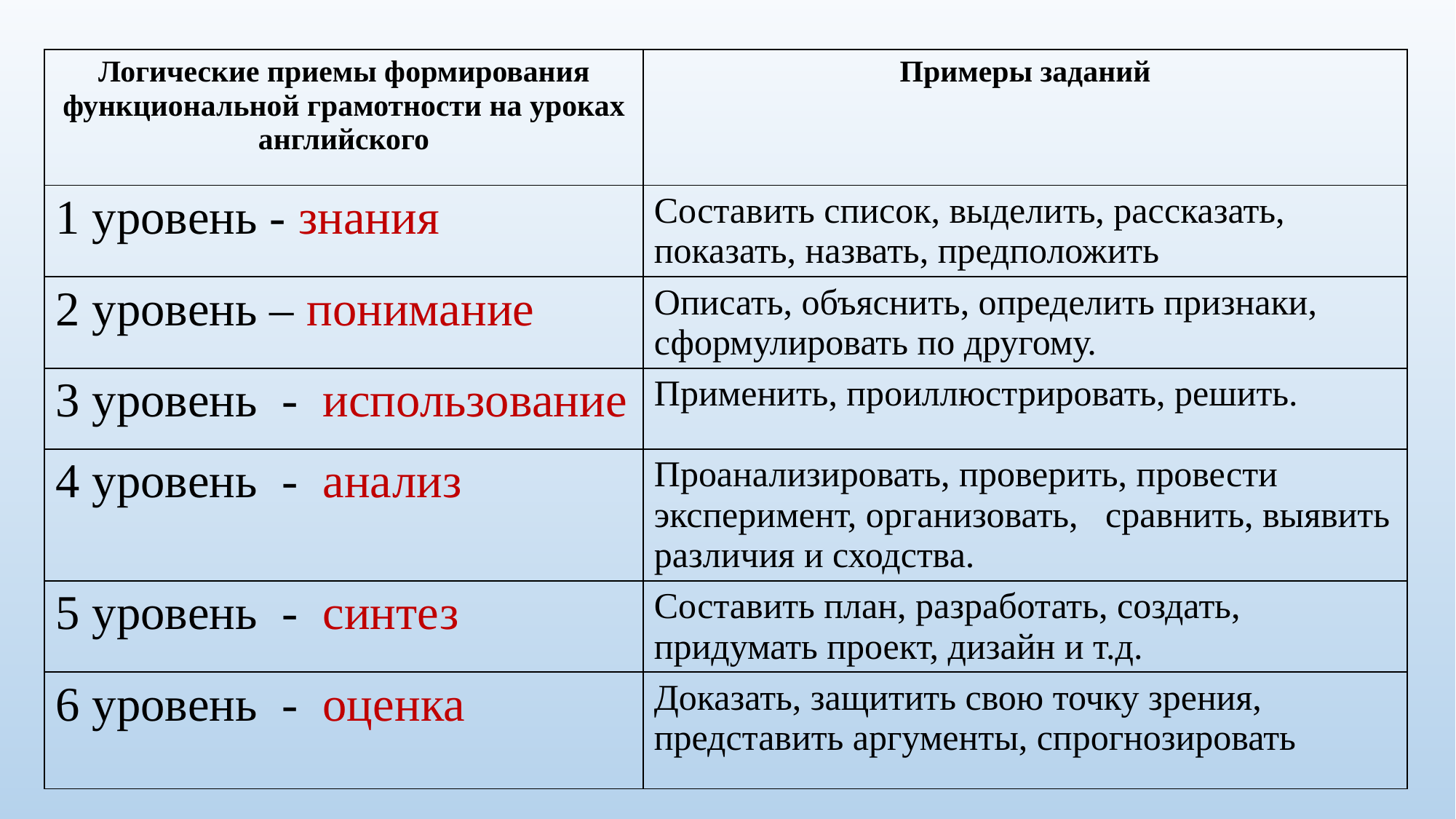

| Логические приемы формирования функциональной грамотности на уроках английского | Примеры заданий |
| --- | --- |
| 1 уровень - знания | Составить список, выделить, рассказать, показать, назвать, предположить |
| 2 уровень – понимание | Описать, объяснить, определить признаки, сформулировать по другому. |
| 3 уровень - использование | Применить, проиллюстрировать, решить. |
| 4 уровень - анализ | Проанализировать, проверить, провести эксперимент, организовать, сравнить, выявить различия и сходства. |
| 5 уровень - синтез | Составить план, разработать, создать, придумать проект, дизайн и т.д. |
| 6 уровень - оценка | Доказать, защитить свою точку зрения, представить аргументы, спрогнозировать |